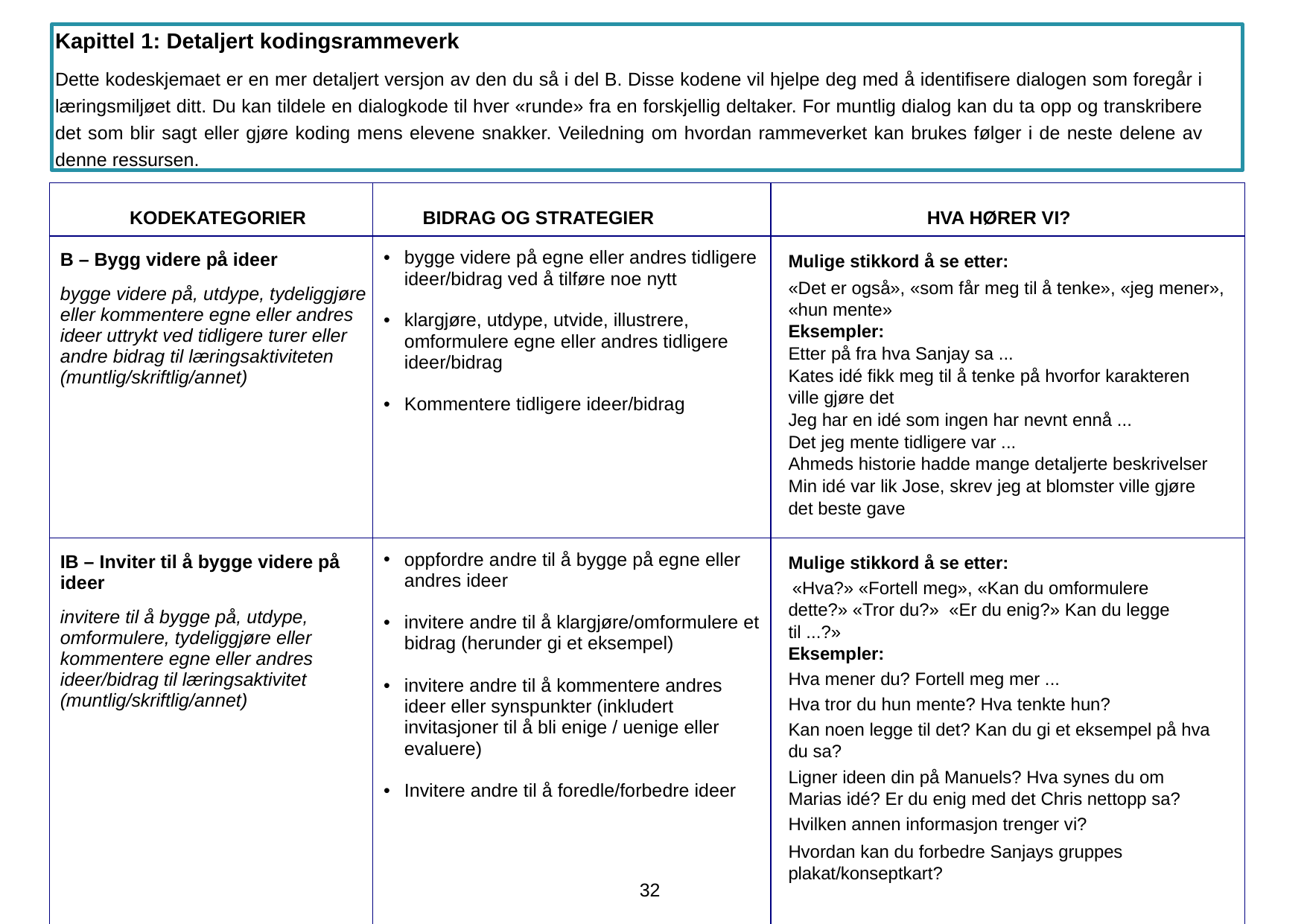

Kapittel 1: Detaljert kodingsrammeverk
Dette kodeskjemaet er en mer detaljert versjon av den du så i del B. Disse kodene vil hjelpe deg med å identifisere dialogen som foregår i læringsmiljøet ditt. Du kan tildele en dialogkode til hver «runde» fra en forskjellig deltaker. For muntlig dialog kan du ta opp og transkribere det som blir sagt eller gjøre koding mens elevene snakker. Veiledning om hvordan rammeverket kan brukes følger i de neste delene av denne ressursen.
| KODEKATEGORIER | BIDRAG OG STRATEGIER | HVA HØRER VI? |
| --- | --- | --- |
| B – Bygg videre på ideer bygge videre på, utdype, tydeliggjøre eller kommentere egne eller andres ideer uttrykt ved tidligere turer eller andre bidrag til læringsaktiviteten (muntlig/skriftlig/annet) | bygge videre på egne eller andres tidligere ideer/bidrag ved å tilføre noe nytt klargjøre, utdype, utvide, illustrere, omformulere egne eller andres tidligere ideer/bidrag Kommentere tidligere ideer/bidrag | Mulige stikkord å se etter: «Det er også», «som får meg til å tenke», «jeg mener», «hun mente» Eksempler: Etter på fra hva Sanjay sa ... Kates idé fikk meg til å tenke på hvorfor karakteren ville gjøre det Jeg har en idé som ingen har nevnt ennå ... Det jeg mente tidligere var ... Ahmeds historie hadde mange detaljerte beskrivelser Min idé var lik Jose, skrev jeg at blomster ville gjøre det beste gave |
| IB – Inviter til å bygge videre på ideer invitere til å bygge på, utdype, omformulere, tydeliggjøre eller kommentere egne eller andres ideer/bidrag til læringsaktivitet (muntlig/skriftlig/annet) | oppfordre andre til å bygge på egne eller andres ideer invitere andre til å klargjøre/omformulere et bidrag (herunder gi et eksempel) invitere andre til å kommentere andres ideer eller synspunkter (inkludert invitasjoner til å bli enige / uenige eller evaluere) Invitere andre til å foredle/forbedre ideer 32 | Mulige stikkord å se etter: «Hva?» «Fortell meg», «Kan du omformulere dette?» «Tror du?» «Er du enig?» Kan du legge til ...?» Eksempler: Hva mener du? Fortell meg mer ... Hva tror du hun mente? Hva tenkte hun? Kan noen legge til det? Kan du gi et eksempel på hva du sa? Ligner ideen din på Manuels? Hva synes du om Marias idé? Er du enig med det Chris nettopp sa? Hvilken annen informasjon trenger vi? Hvordan kan du forbedre Sanjays gruppes plakat/konseptkart? |